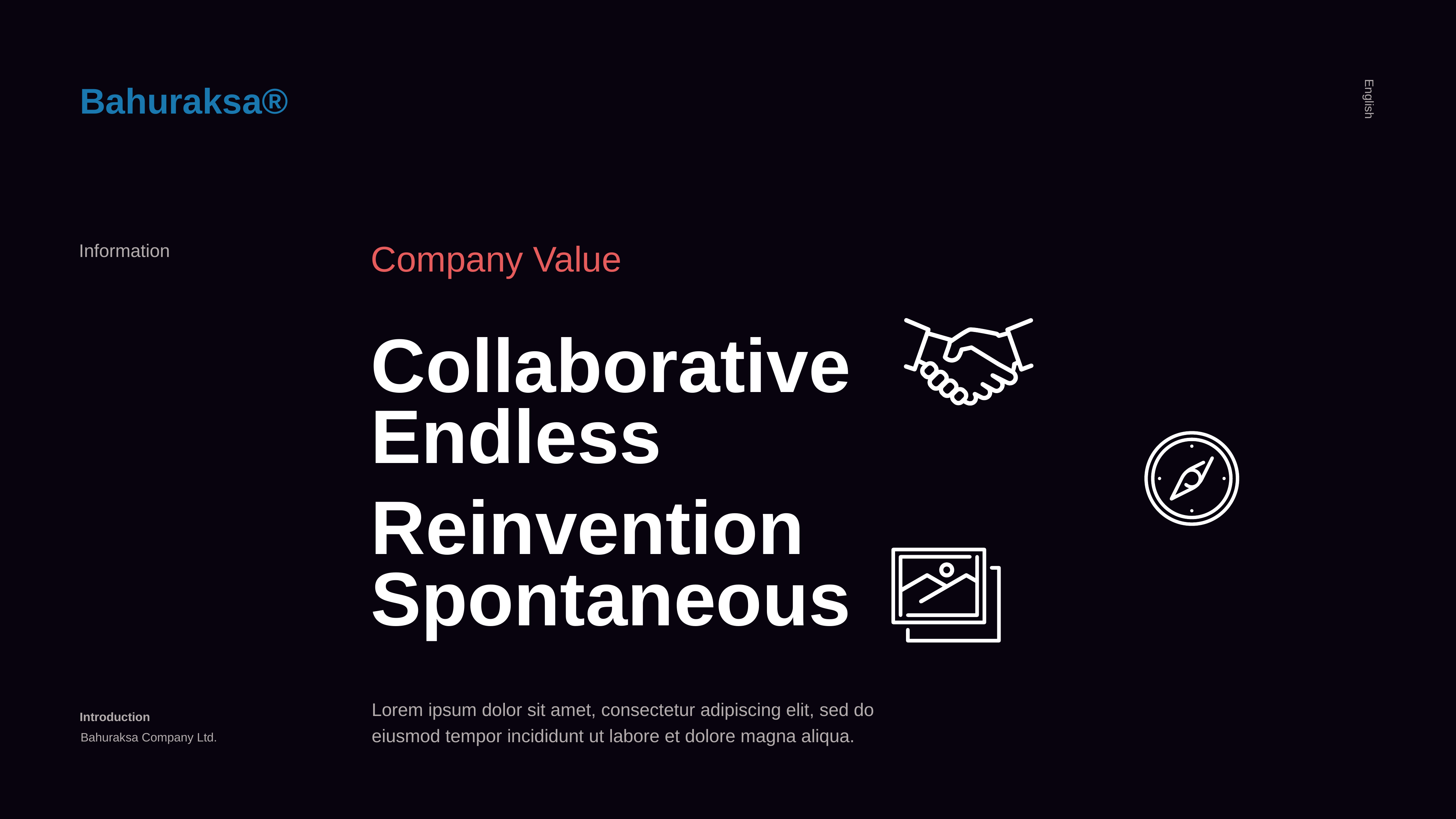

Bahuraksa®
English
Information
Company Value
Collaborative

Endless Reinvention

Spontaneous

Lorem ipsum dolor sit amet, consectetur adipiscing elit, sed do eiusmod tempor incididunt ut labore et dolore magna aliqua.
Introduction
Bahuraksa Company Ltd.